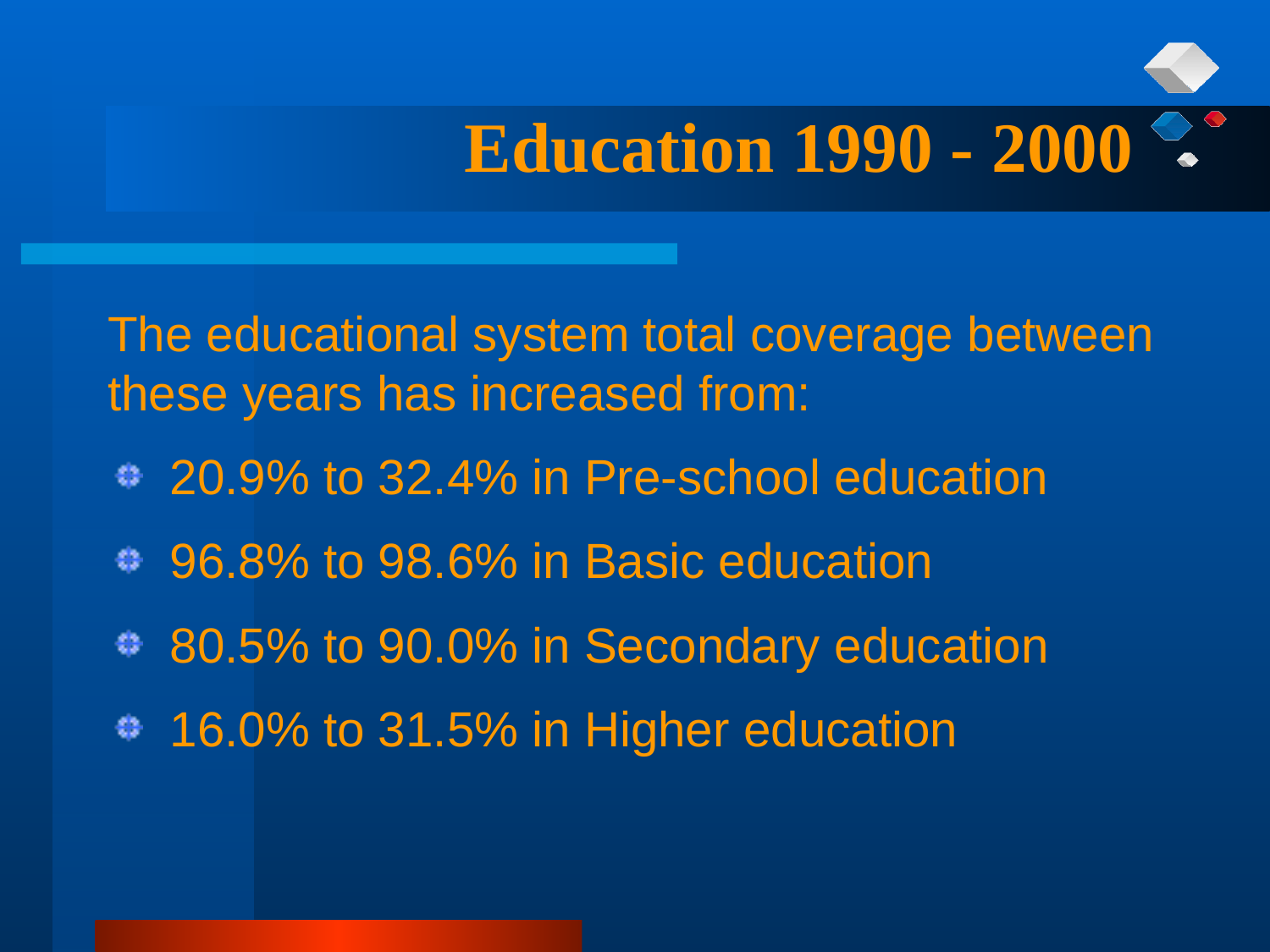

Education 1990 - 2000
The educational system total coverage between these years has increased from:
  20.9% to 32.4% in Pre-school education
  96.8% to 98.6% in Basic education
  80.5% to 90.0% in Secondary education
  16.0% to 31.5% in Higher education